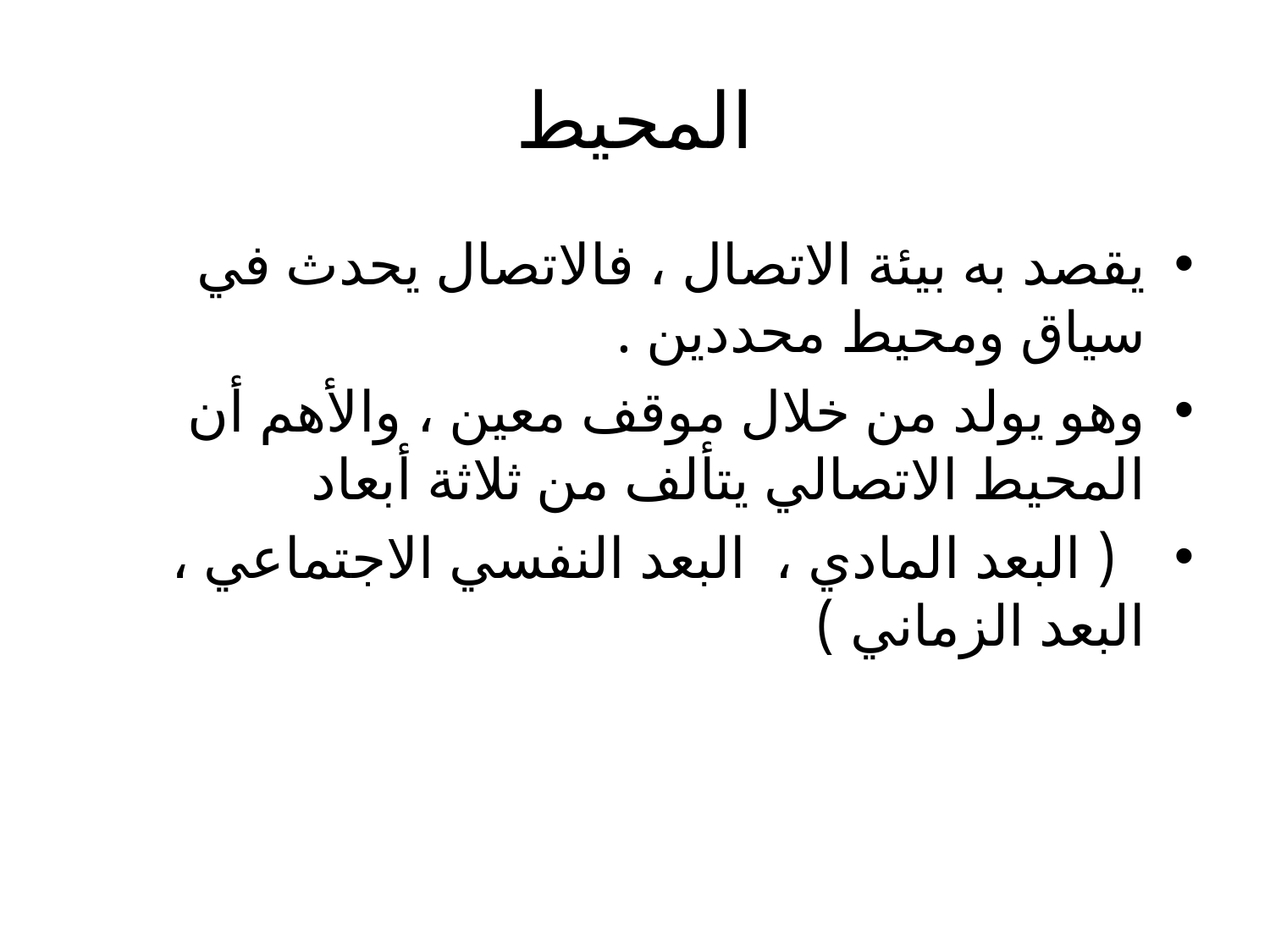

# المحيط
يقصد به بيئة الاتصال ، فالاتصال يحدث في سياق ومحيط محددين .
وهو يولد من خلال موقف معين ، والأهم أن المحيط الاتصالي يتألف من ثلاثة أبعاد
  ( البعد المادي ،  البعد النفسي الاجتماعي ، البعد الزماني )